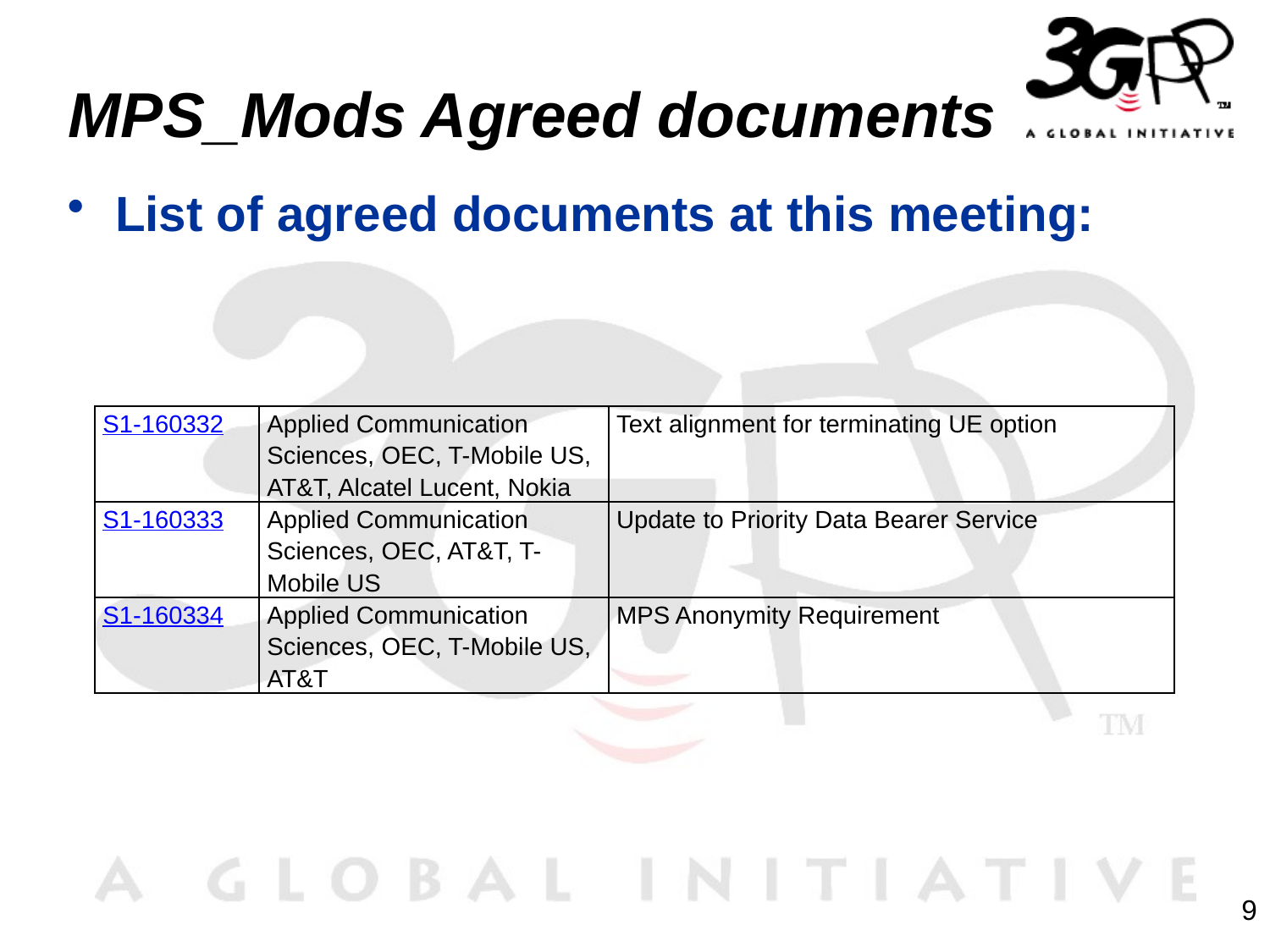

# MPS_Mods Agreed documents
List of agreed documents at this meeting:

| S1-160332 | Applied Communication Sciences, OEC, T-Mobile US, AT&T, Alcatel Lucent, Nokia | Text alignment for terminating UE option |
| --- | --- | --- |
| S1-160333 | Applied Communication Sciences, OEC, AT&T, T-Mobile US | Update to Priority Data Bearer Service |
| S1-160334 | Applied Communication Sciences, OEC, T-Mobile US, AT&T | MPS Anonymity Requirement |
9